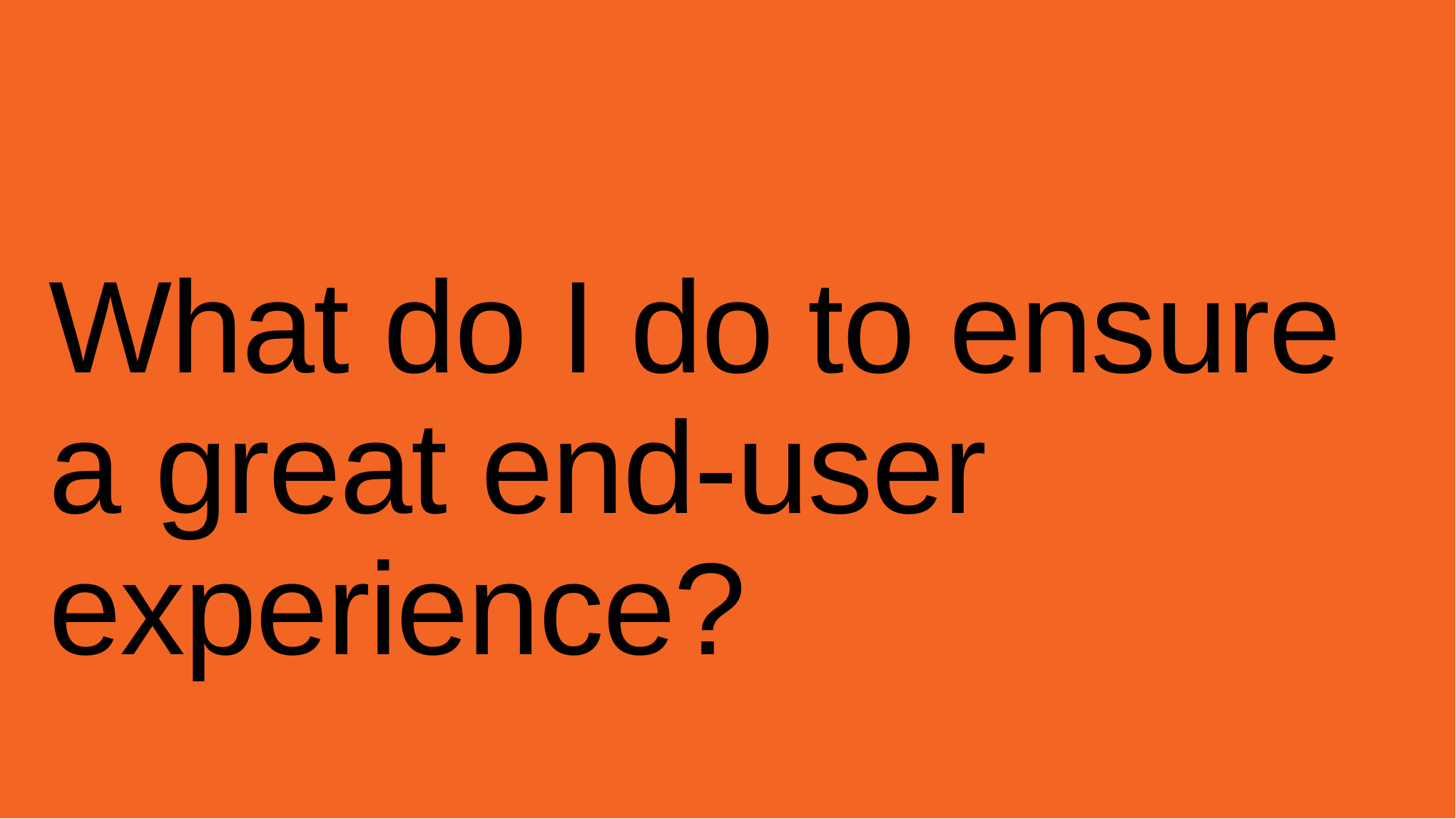

# What do I do to ensure a great end-user experience?